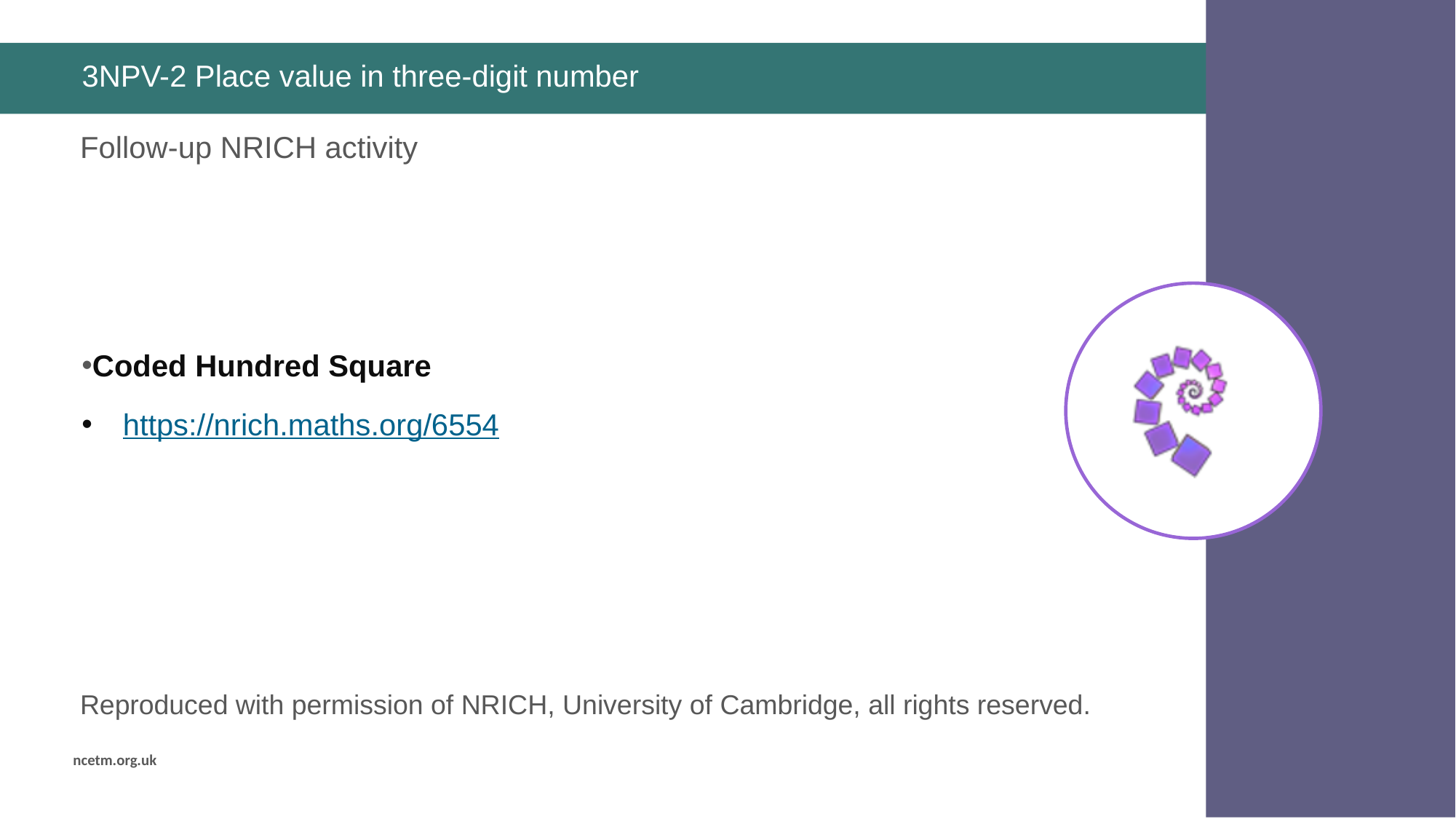

# 3NPV-2 Place value in three-digit number

Coded Hundred Square
https://nrich.maths.org/6554